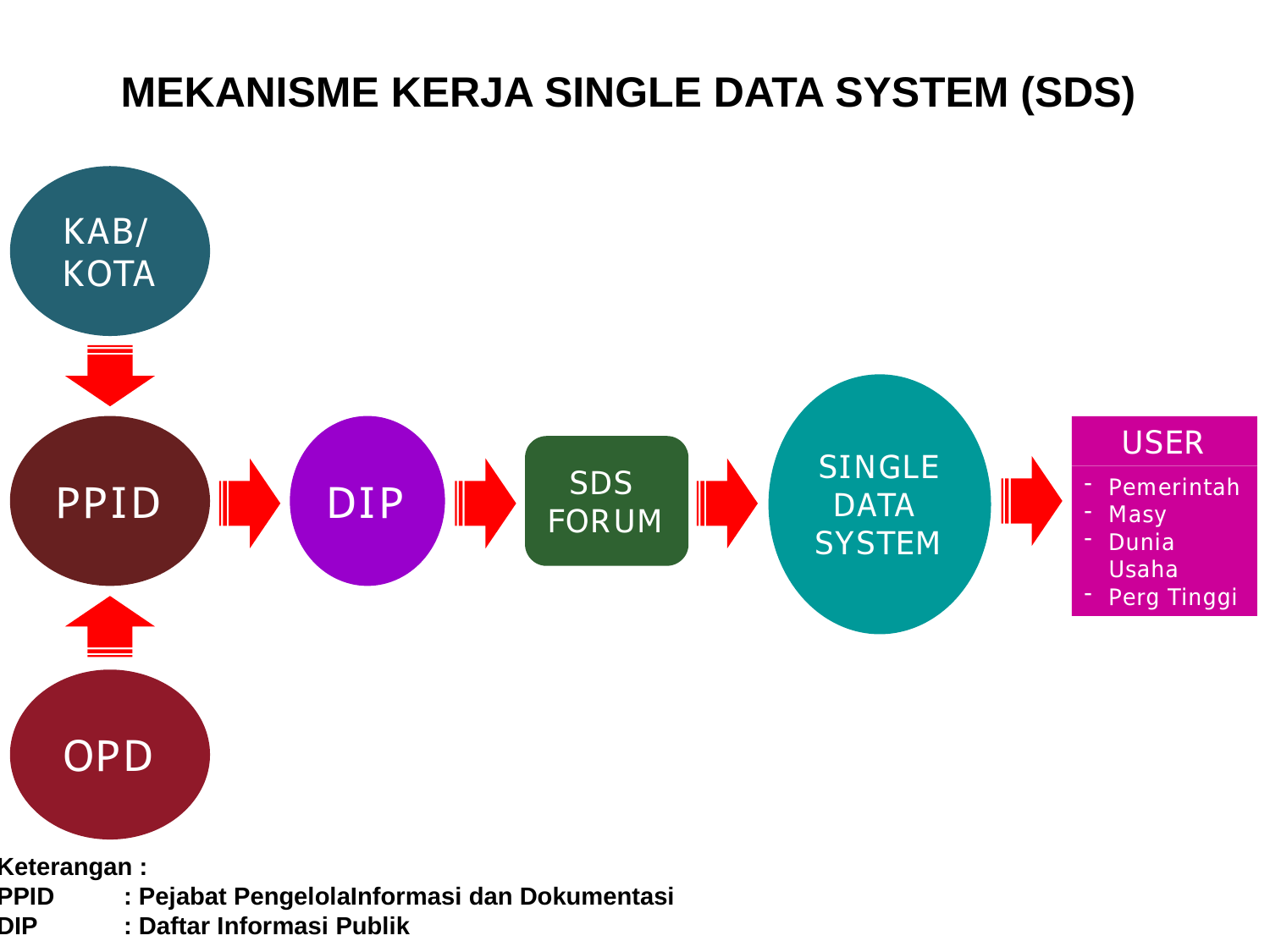

MEKANISME KERJA SINGLE DATA SYSTEM (SDS)
KAB/KOTA

SINGLE
DATA
SYSTEM
PPID
DIP
USER
SDS
FORUM

Pemerintah
Masy
Dunia Usaha
Perg Tinggi

OPD
Keterangan :
PPID	: Pejabat PengelolaInformasi dan Dokumentasi
DIP	: Daftar Informasi Publik